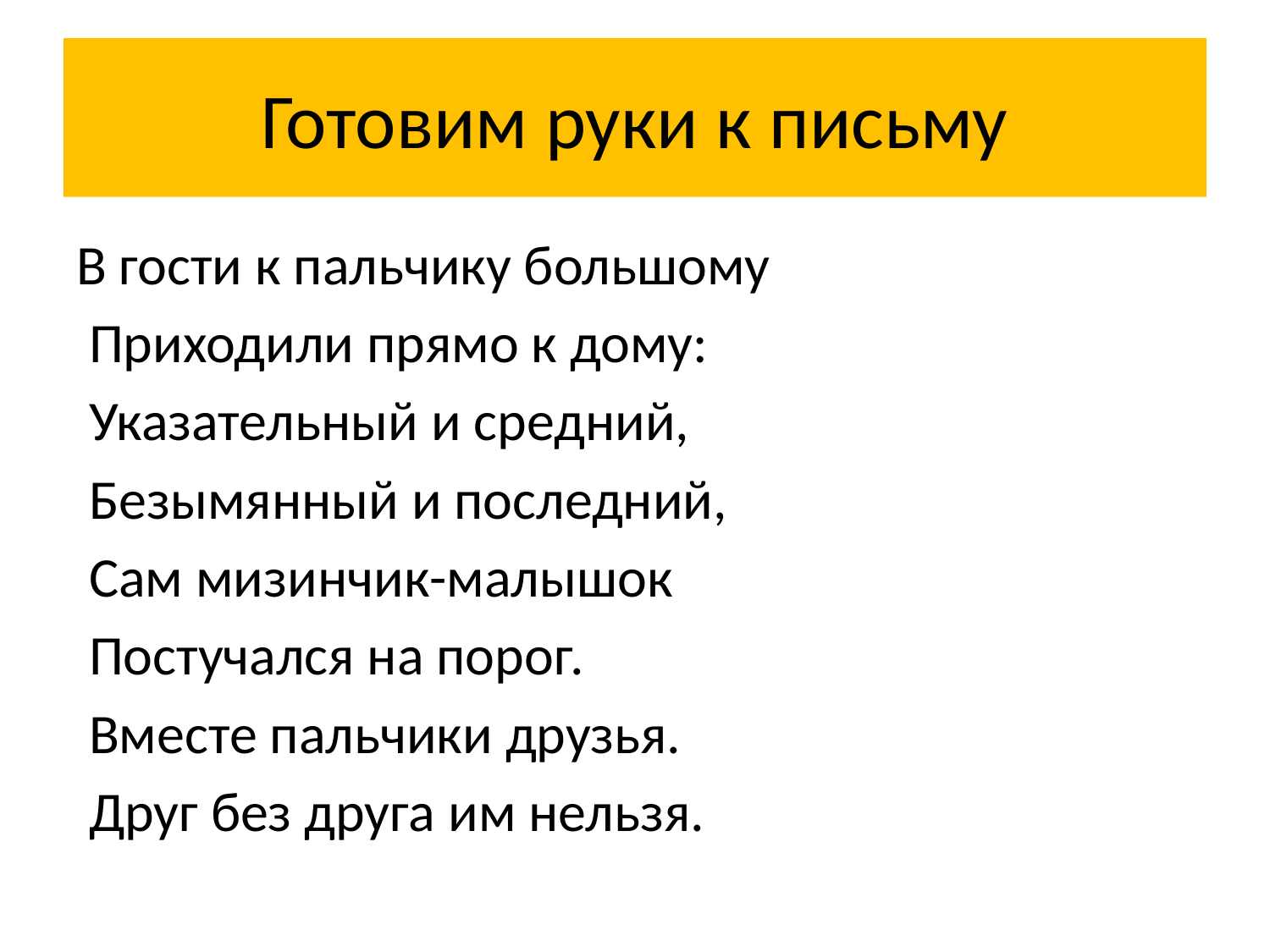

# Готовим руки к письму
В гости к пальчику большому
 Приходили прямо к дому:
 Указательный и средний,
 Безымянный и последний,
 Сам мизинчик-малышок
 Постучался на порог.
 Вместе пальчики друзья.
 Друг без друга им нельзя.